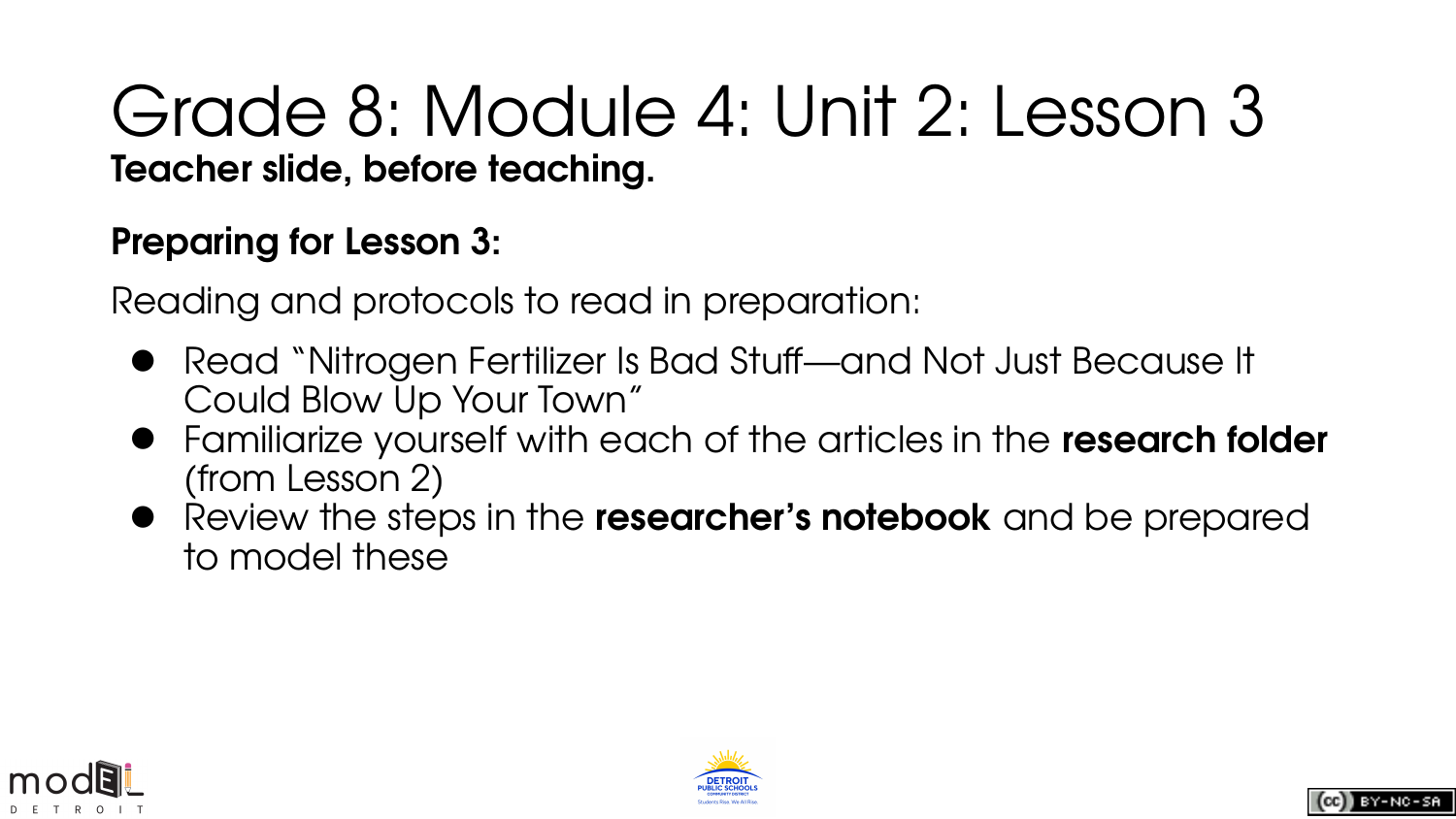

# Grade 8: Module 4: Unit 2: Lesson 3
Teacher slide, before teaching.

Preparing for Lesson 3:
Reading and protocols to read in preparation:
Read “Nitrogen Fertilizer Is Bad Stuff—and Not Just Because It Could Blow Up Your Town”
Familiarize yourself with each of the articles in the research folder (from Lesson 2)
Review the steps in the researcher’s notebook and be prepared to model these